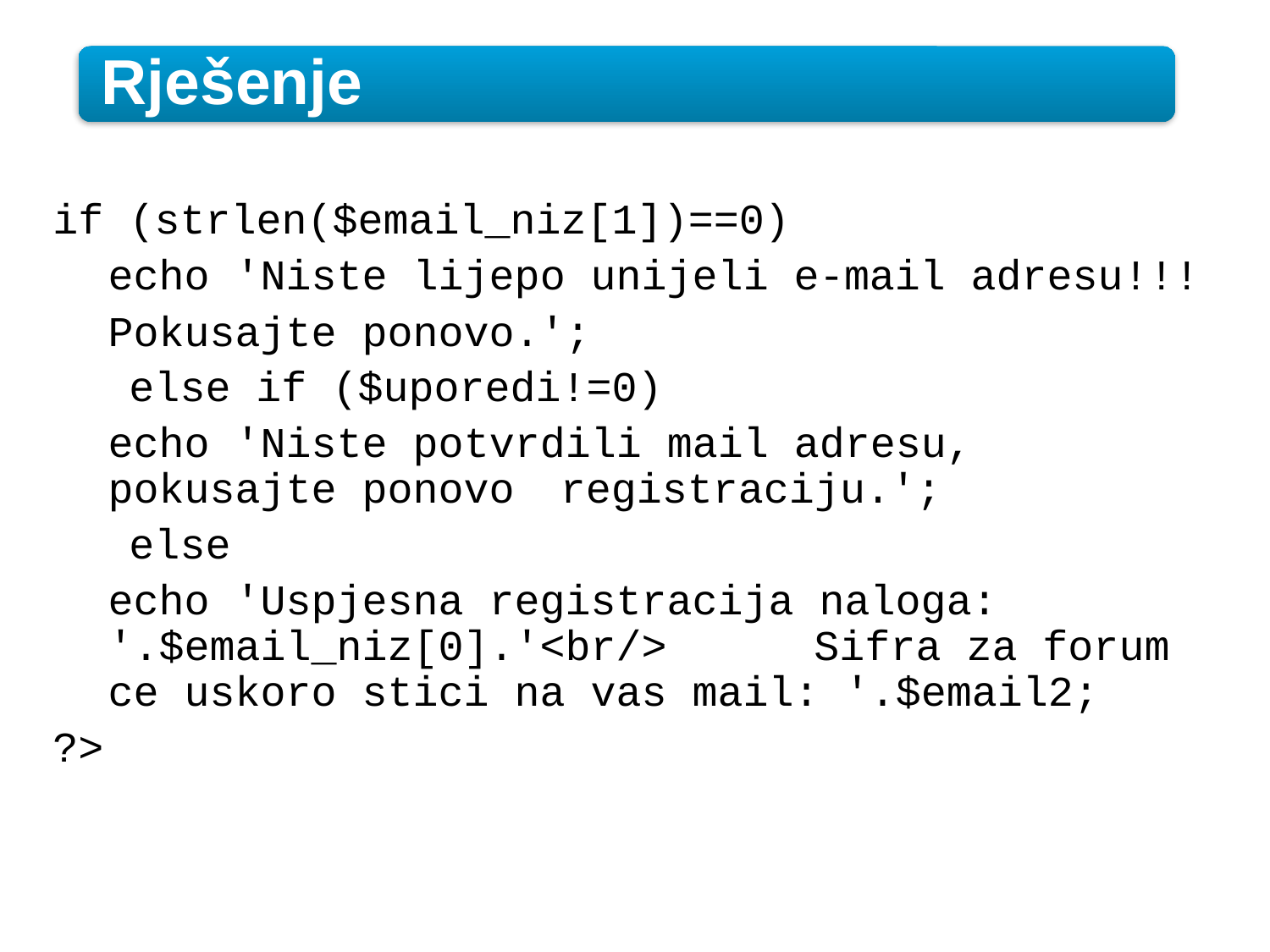

Rješenje
if (strlen($email_niz[1])==0)
echo 'Niste lijepo unijeli e-mail adresu!!!
Pokusajte ponovo.';
else if ($uporedi!=0)
echo 'Niste potvrdili mail adresu,
pokusajte ponovo registraciju.';
else
echo 'Uspjesna registracija naloga:
'.$email_niz[0].'<br/>
Sifra za forum
ce uskoro stici na vas mail: '.$email2;
?>
8